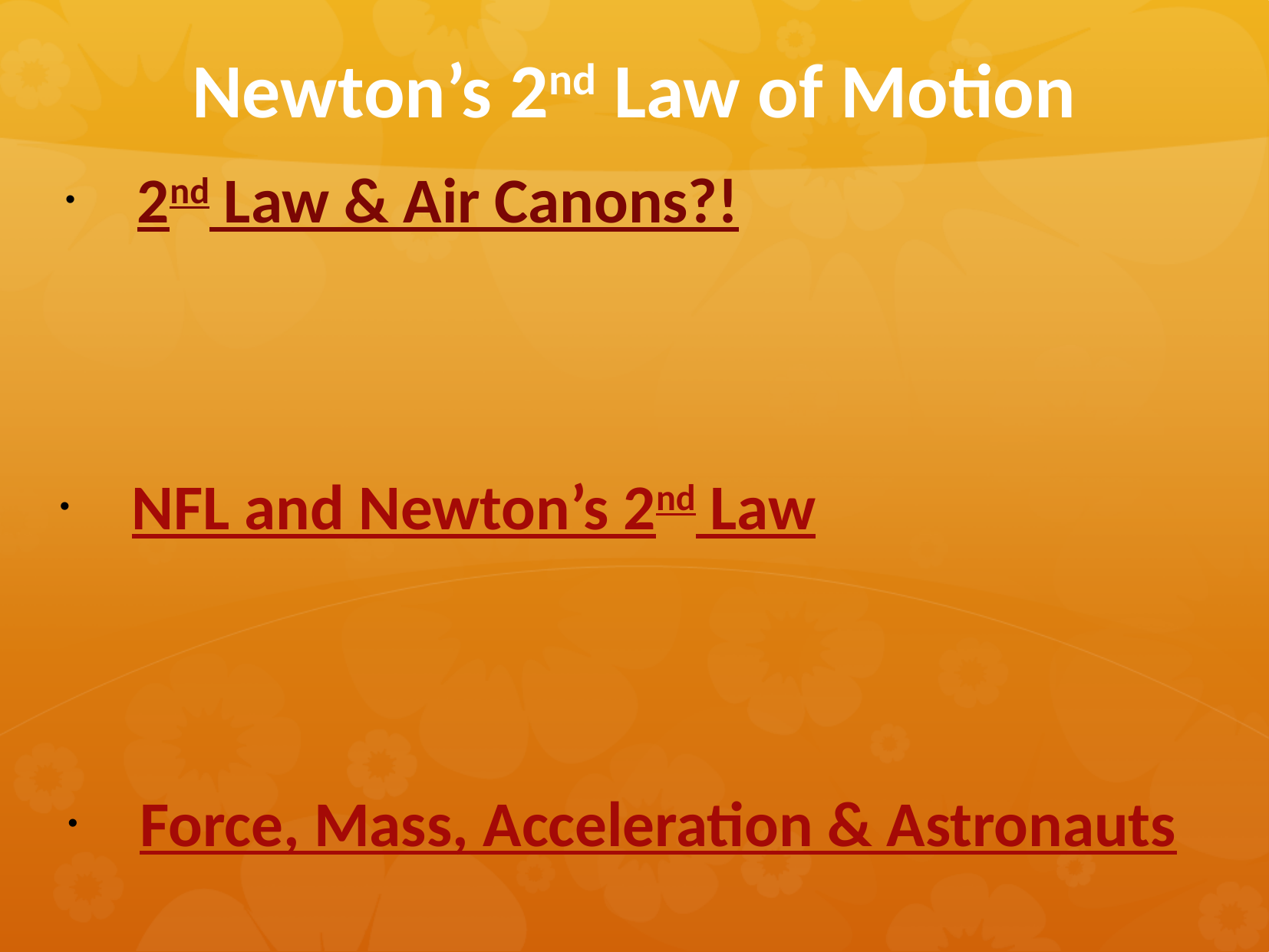

# Newton’s 2nd Law of Motion
2nd Law & Air Canons?!
NFL and Newton’s 2nd Law
Force, Mass, Acceleration & Astronauts